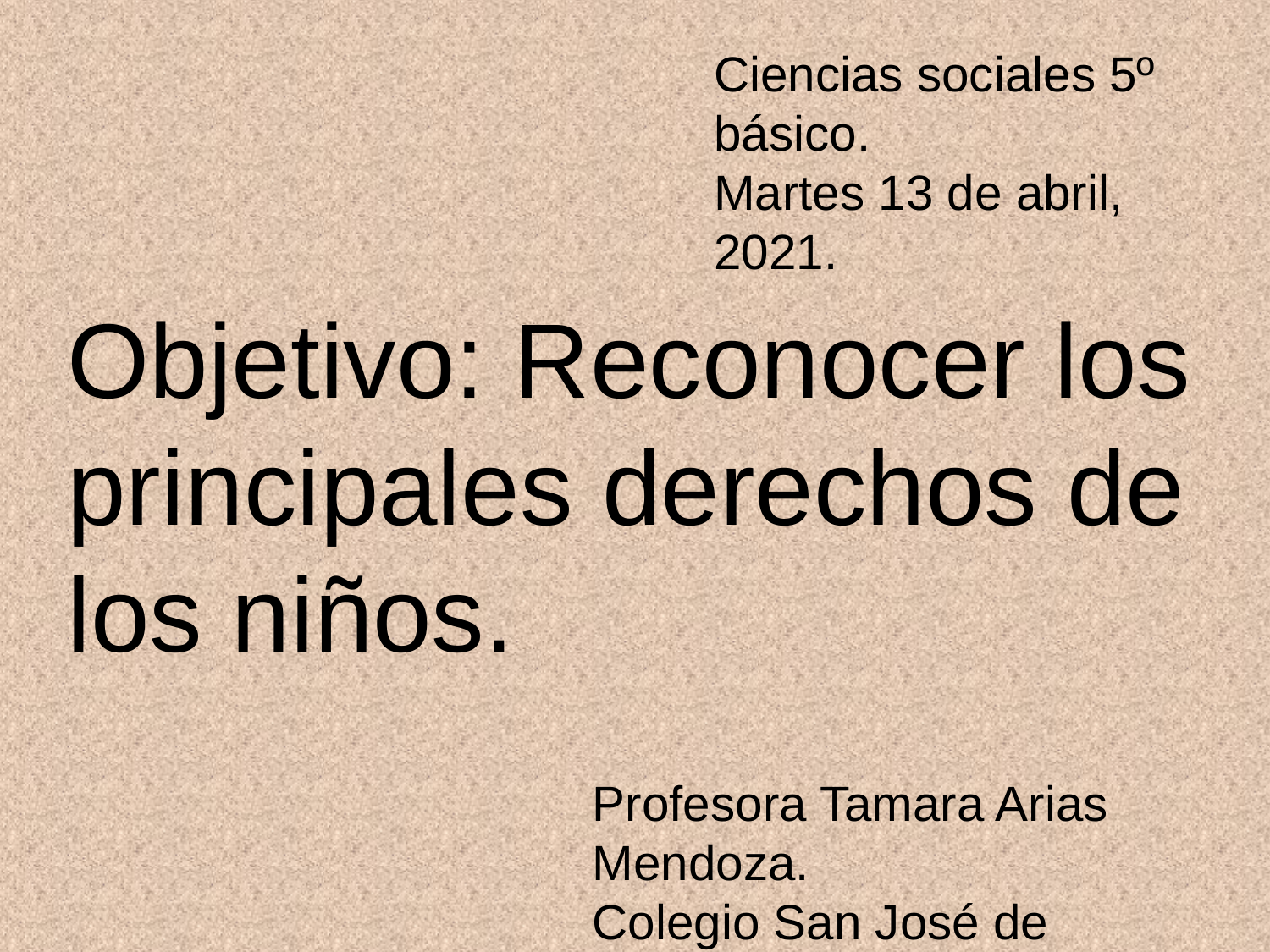

Ciencias sociales 5º básico.
Martes 13 de abril, 2021.
Objetivo: Reconocer los principales derechos de los niños.
Profesora Tamara Arias Mendoza.
Colegio San José de Cerrillos.